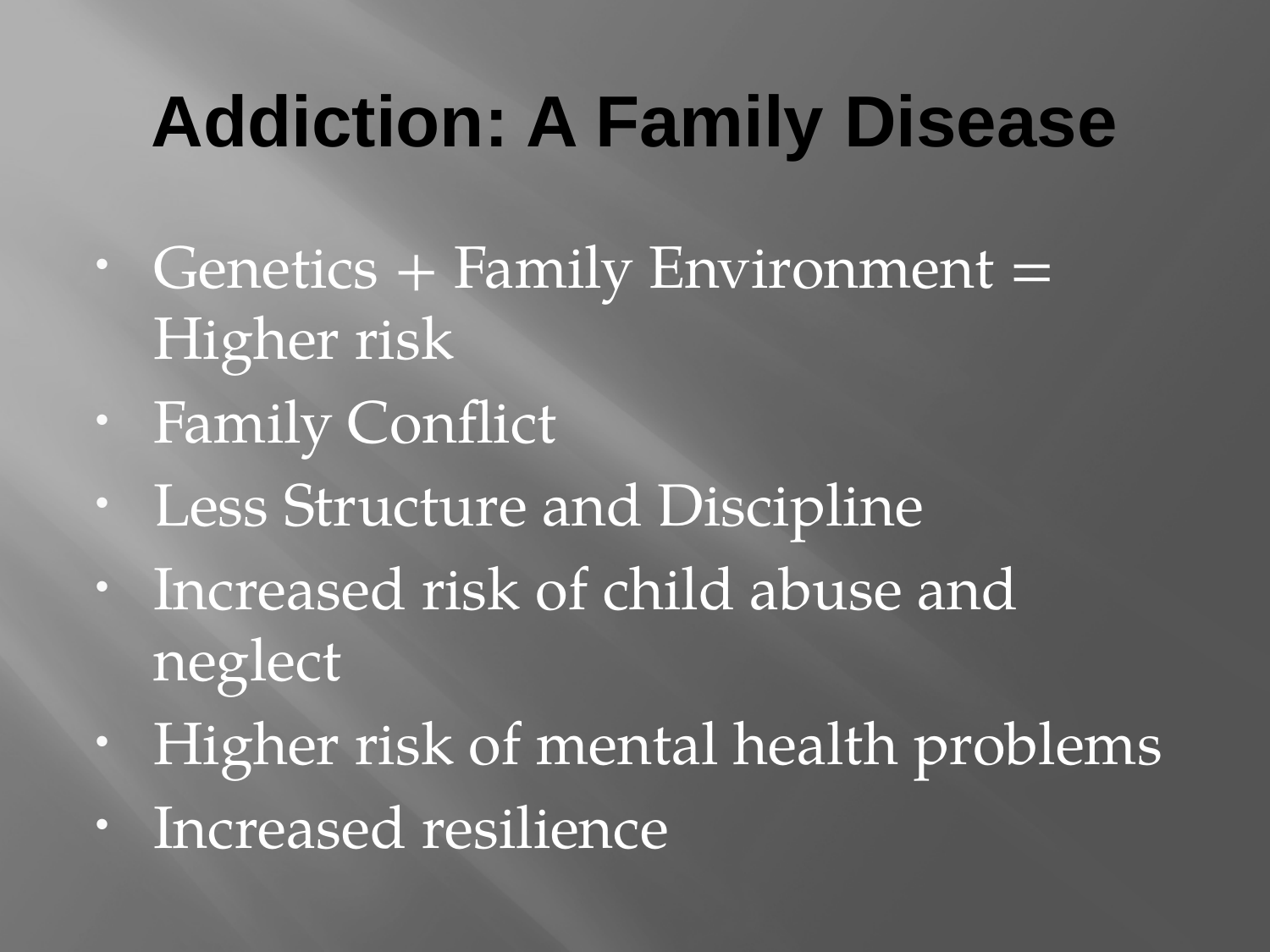

# Addiction: A Family Disease
Genetics + Family Environment = Higher risk
Family Conflict
Less Structure and Discipline
Increased risk of child abuse and neglect
Higher risk of mental health problems
Increased resilience